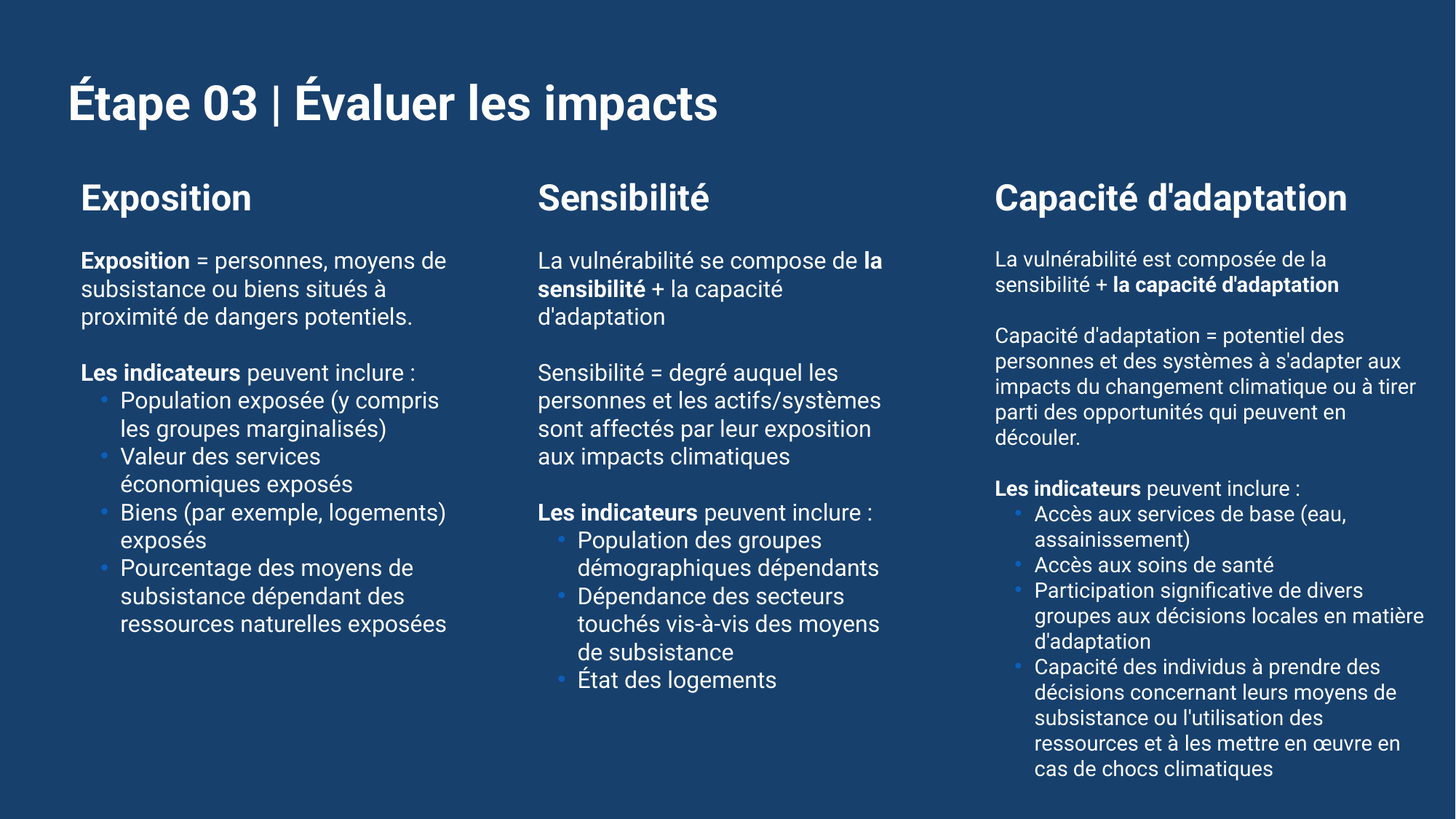

Étape 03 | Évaluer les impacts
Exposition

Exposition = personnes, moyens de subsistance ou biens situés à proximité de dangers potentiels.

Les indicateurs peuvent inclure :
Population exposée (y compris les groupes marginalisés)
Valeur des services économiques exposés
Biens (par exemple, logements) exposés
Pourcentage des moyens de subsistance dépendant des ressources naturelles exposées

Sensibilité

La vulnérabilité se compose de la sensibilité + la capacité d'adaptation

Sensibilité = degré auquel les personnes et les actifs/systèmes sont affectés par leur exposition aux impacts climatiques

Les indicateurs peuvent inclure :
Population des groupes démographiques dépendants
Dépendance des secteurs touchés vis-à-vis des moyens de subsistance
État des logements

Capacité d'adaptation

La vulnérabilité est composée de la sensibilité + la capacité d'adaptation

Capacité d'adaptation = potentiel des personnes et des systèmes à s'adapter aux impacts du changement climatique ou à tirer parti des opportunités qui peuvent en découler.

Les indicateurs peuvent inclure :
Accès aux services de base (eau, assainissement)
Accès aux soins de santé
Participation significative de divers groupes aux décisions locales en matière d'adaptation
Capacité des individus à prendre des décisions concernant leurs moyens de subsistance ou l'utilisation des ressources et à les mettre en œuvre en cas de chocs climatiques
46